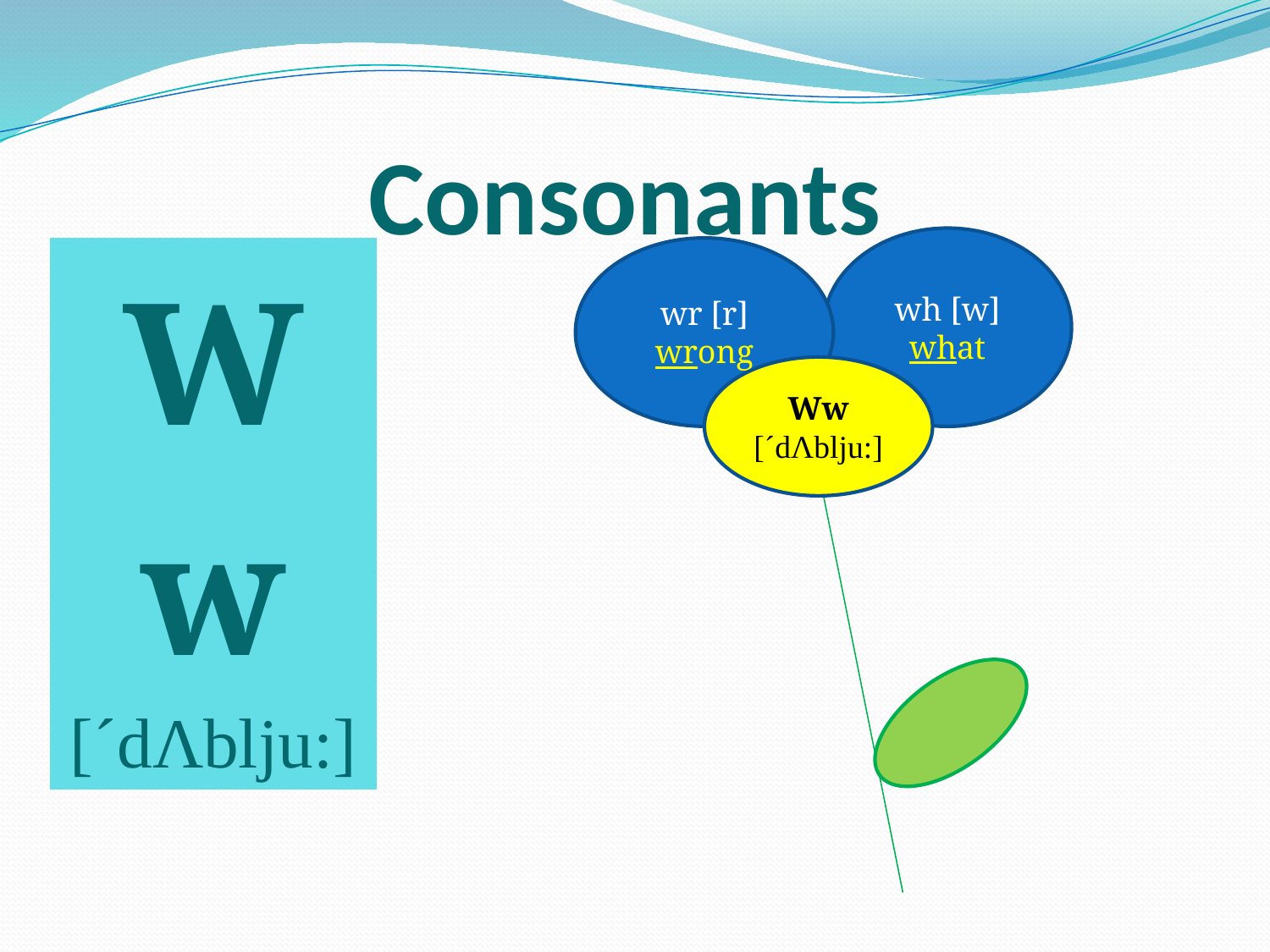

# Consonants
wh [w]
what
| Ww [´dΛblju:] |
| --- |
wr [r]
wrong
Ww
[´dΛblju:]